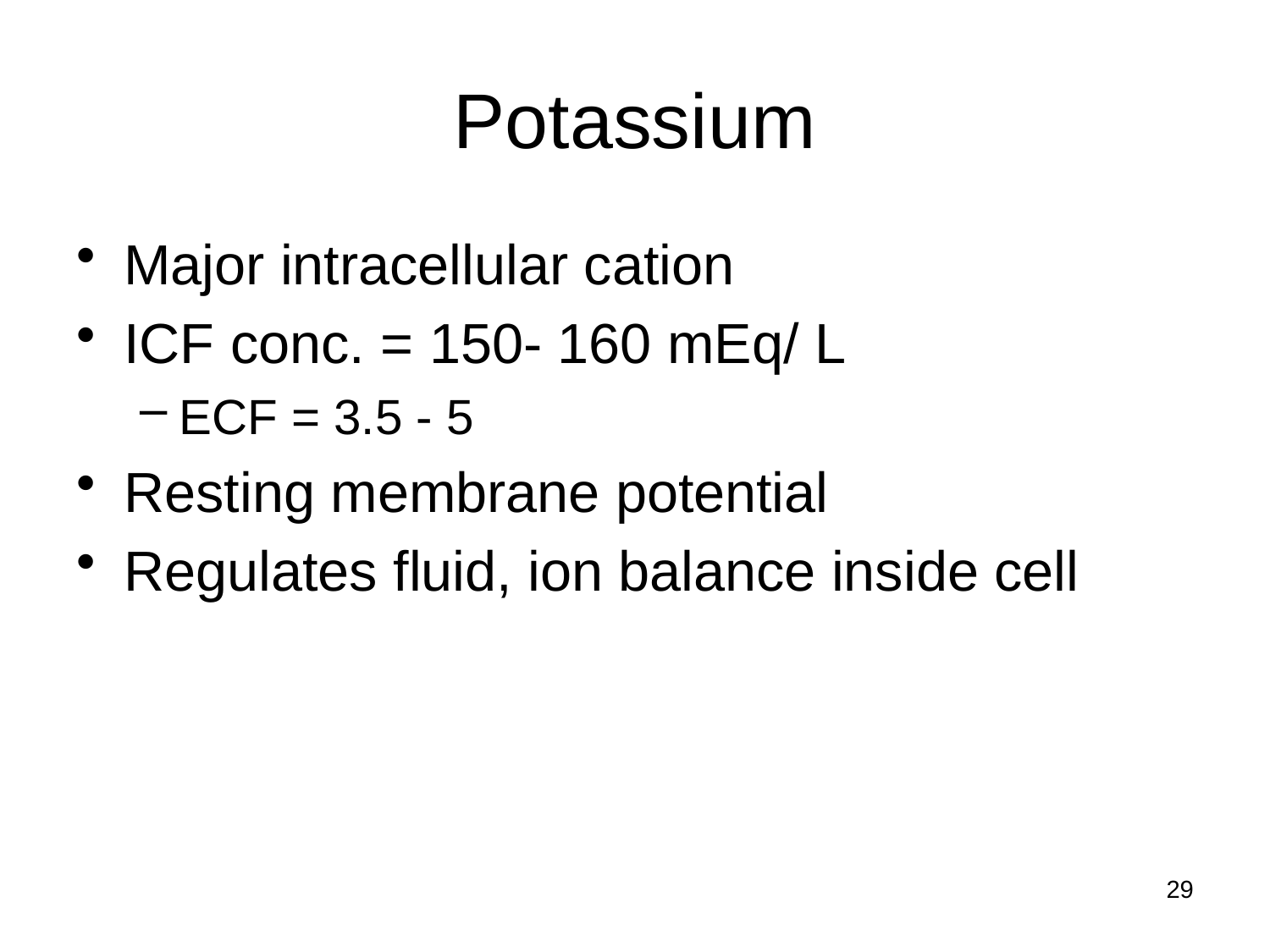

# Potassium
Major intracellular cation
ICF conc. = 150- 160 mEq/ L
ECF = 3.5 - 5
Resting membrane potential
Regulates fluid, ion balance inside cell
29